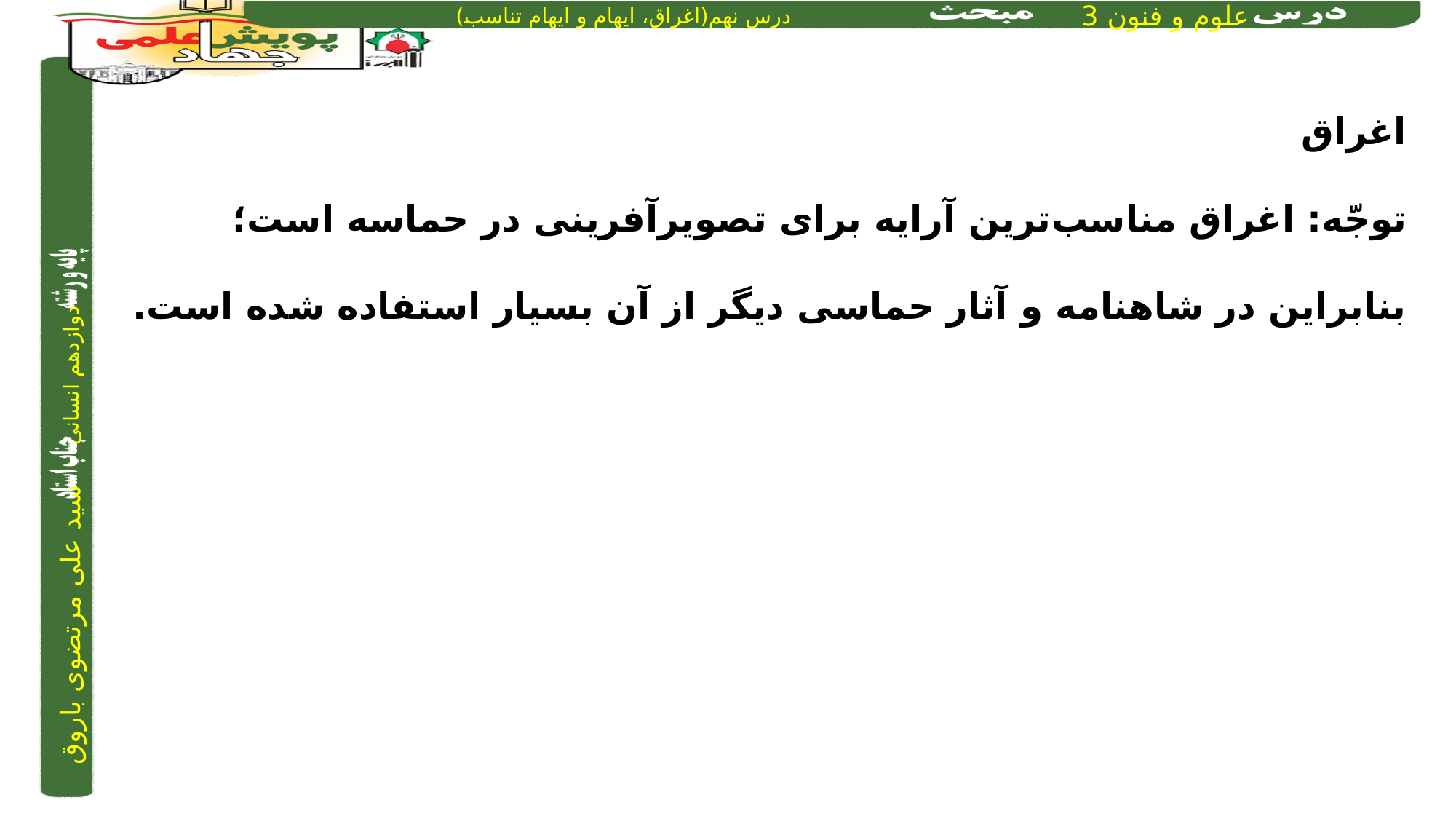

اغراق
توجّه: اغراق مناسب‌ترین آرایه برای تصویرآفرینی در حماسه است؛ بنابراین در شاهنامه و آثار حماسی دیگر از آن بسیار استفاده شده است.